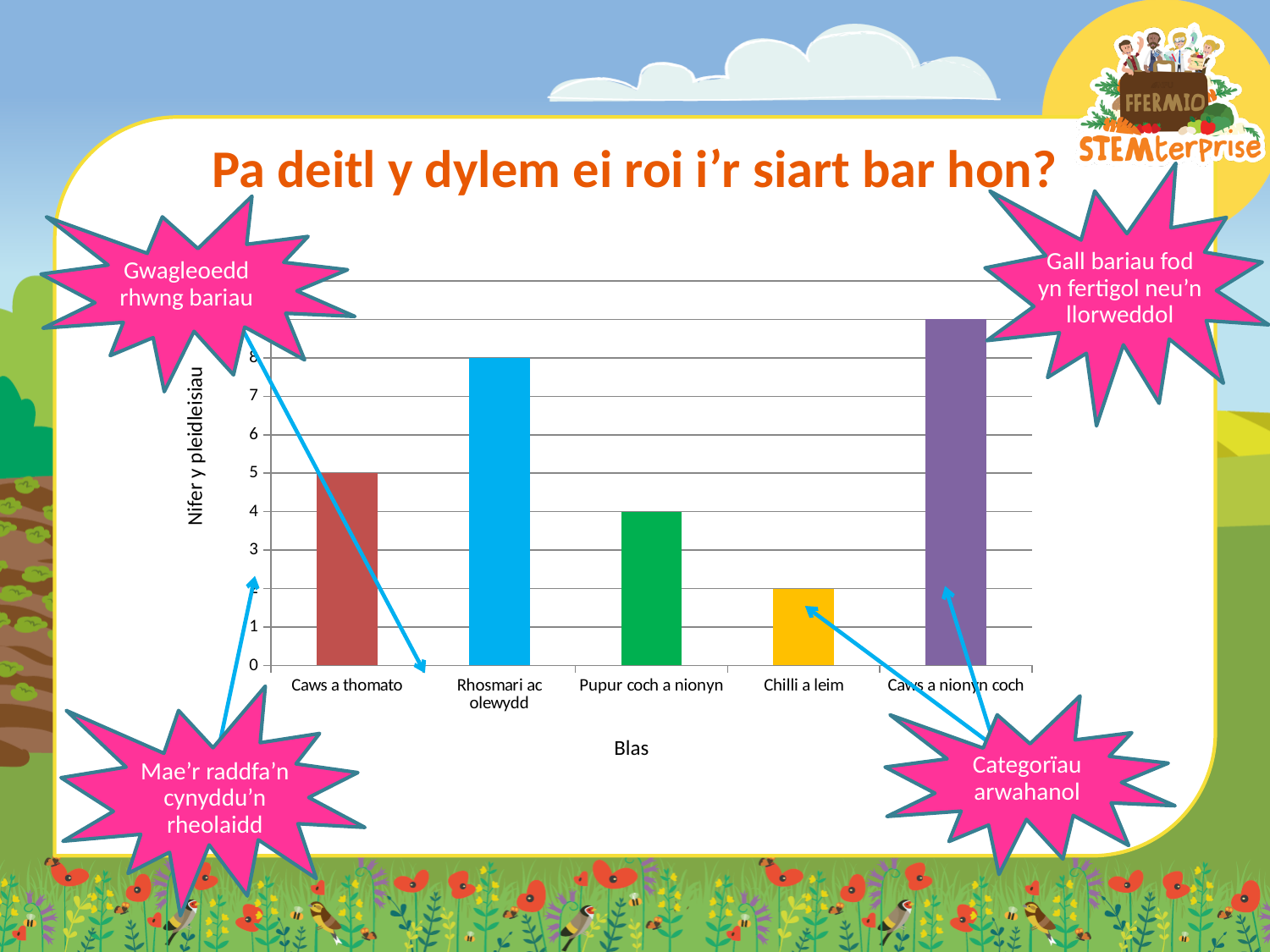

# Pa deitl y dylem ei roi i’r siart bar hon?

Gall bariau fod yn fertigol neu’n llorweddol
Gwagleoedd rhwng bariau

### Chart

| Category | Number |
|---|---|
| Caws a thomato | 5.0 |
| Rhosmari ac olewydd | 8.0 |
| Pupur coch a nionyn | 4.0 |
| Chilli a leim | 2.0 |
| Caws a nionyn coch | 9.0 |
Nifer y pleidleisiau

Blas
Categorïau arwahanol
Mae’r raddfa’n cynyddu’n rheolaidd